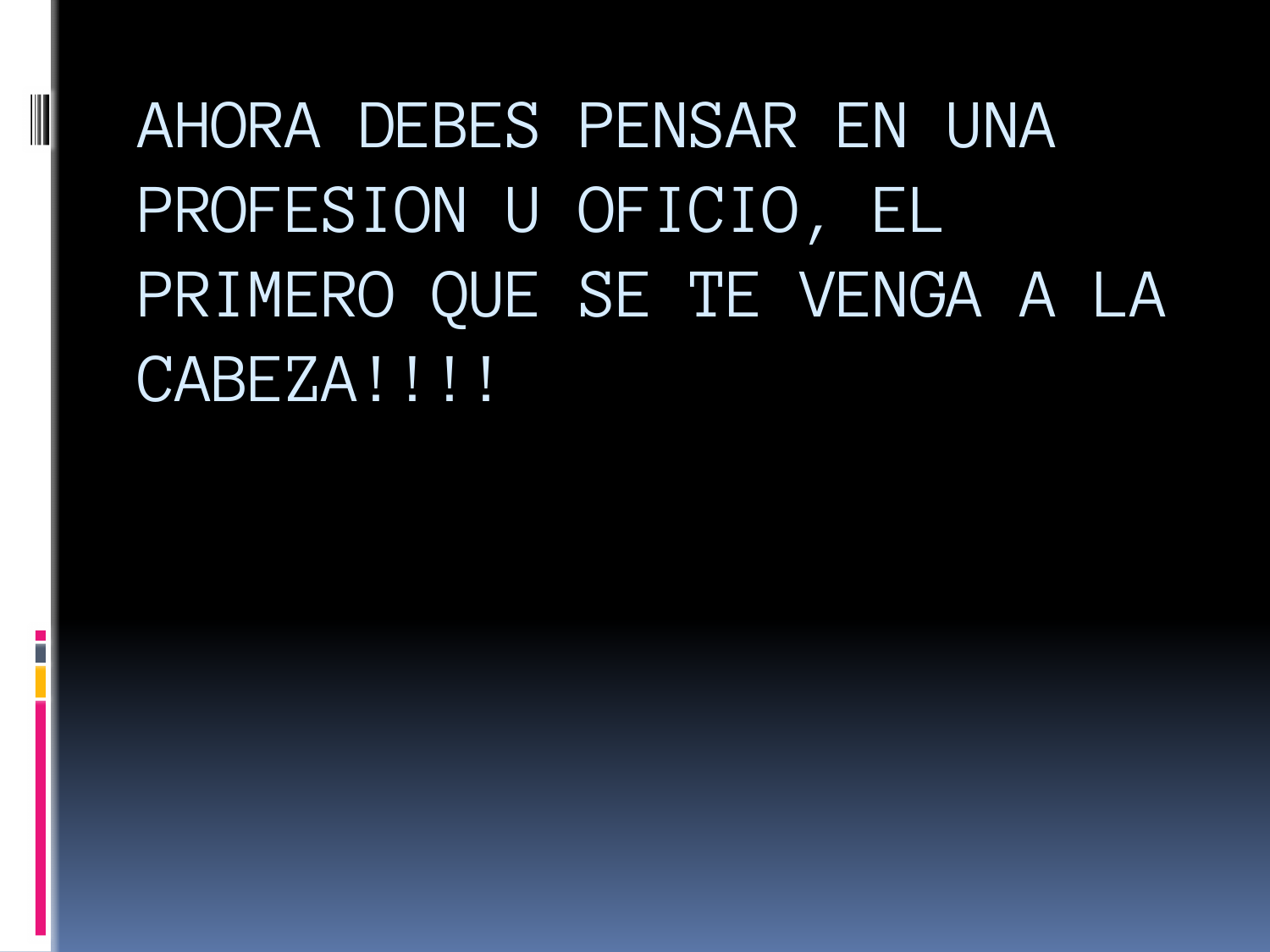

# AHORA DEBES PENSAR EN UNA PROFESION U OFICIO, EL PRIMERO QUE SE TE VENGA A LA CABEZA!!!!